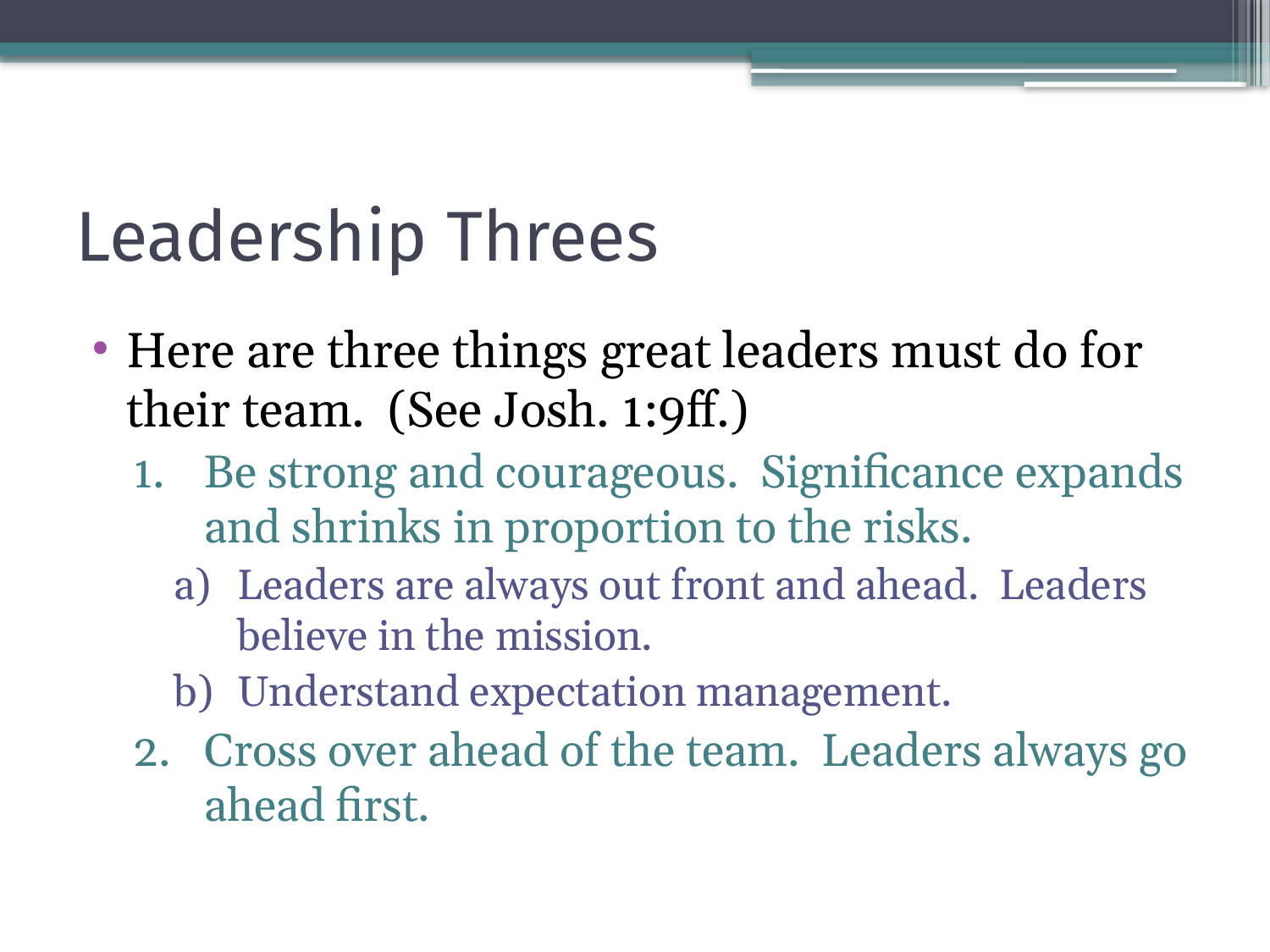

# Leadership Threes
Here are three things great leaders must do for their team.  (See Josh. 1:9ff.)
Be strong and courageous.  Significance expands and shrinks in proportion to the risks.
Leaders are always out front and ahead.  Leaders believe in the mission.
Understand expectation management.
Cross over ahead of the team.  Leaders always go ahead first.